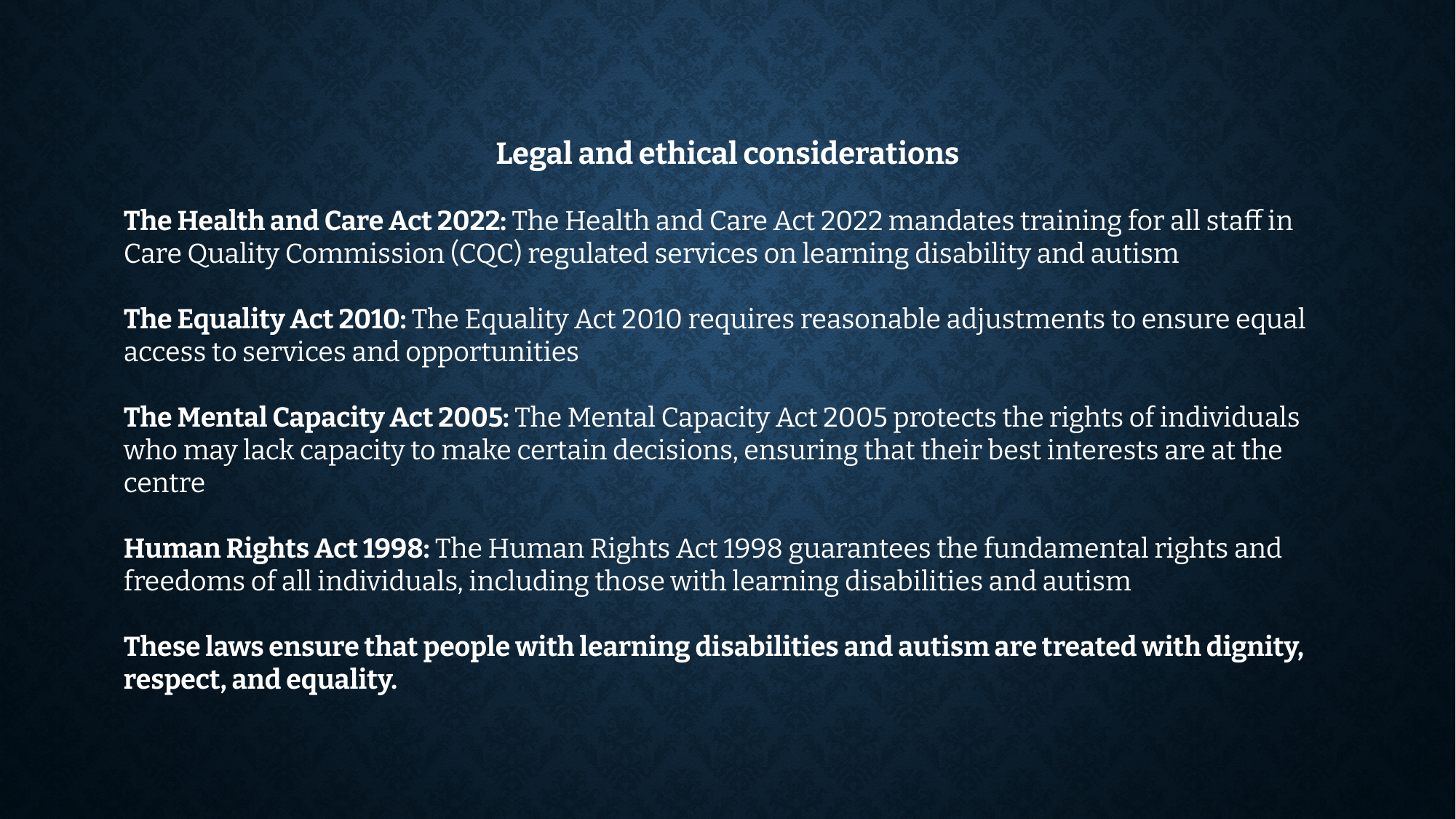

Legal and ethical considerations

The Health and Care Act 2022: The Health and Care Act 2022 mandates training for all staff in Care Quality Commission (CQC) regulated services on learning disability and autism

The Equality Act 2010: The Equality Act 2010 requires reasonable adjustments to ensure equal access to services and opportunities

The Mental Capacity Act 2005: The Mental Capacity Act 2005 protects the rights of individuals who may lack capacity to make certain decisions, ensuring that their best interests are at the centre

Human Rights Act 1998: The Human Rights Act 1998 guarantees the fundamental rights and freedoms of all individuals, including those with learning disabilities and autism

These laws ensure that people with learning disabilities and autism are treated with dignity, respect, and equality.